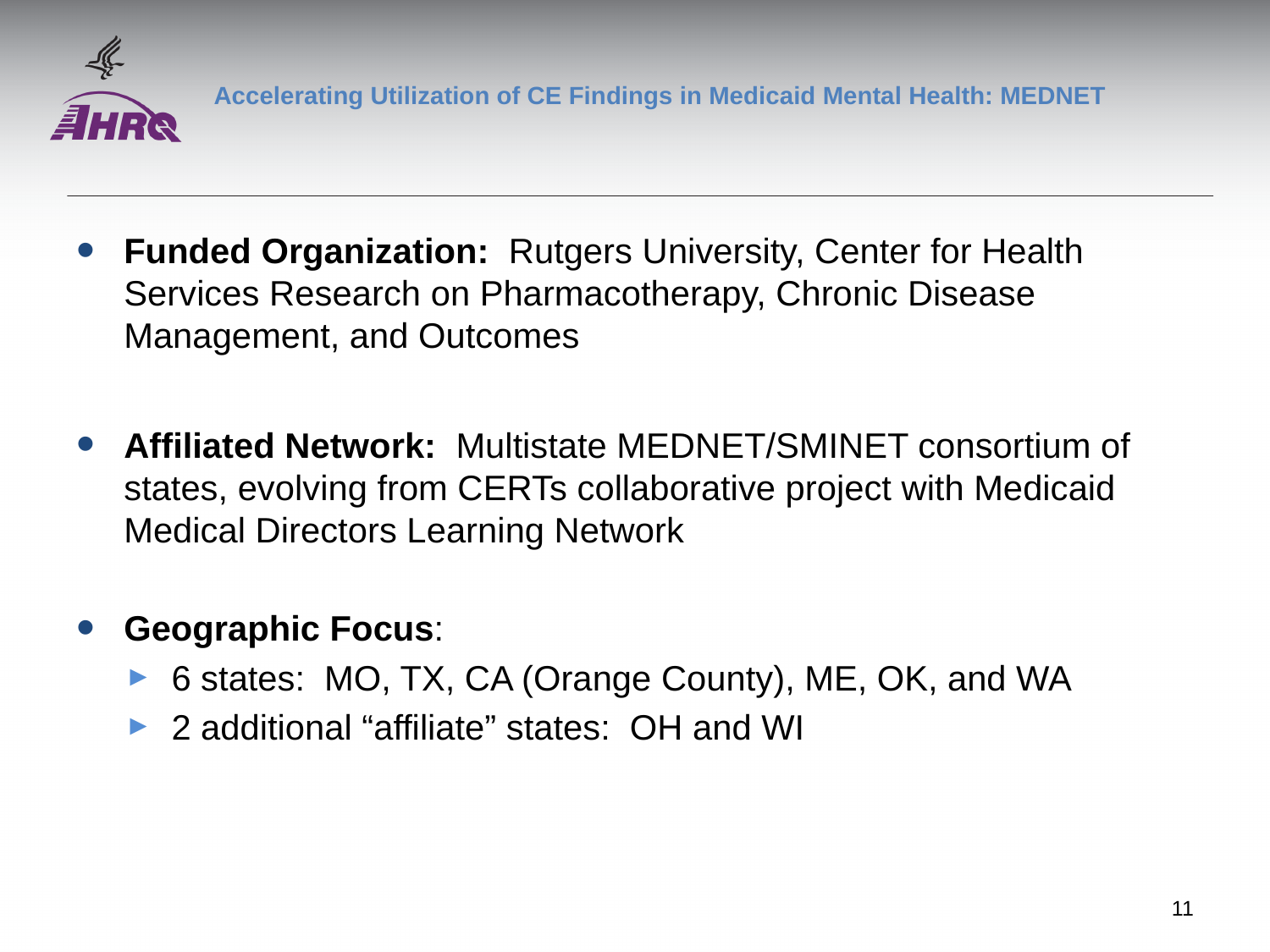

# Accelerating Utilization of CE Findings in Medicaid Mental Health: MEDNET
Funded Organization:  Rutgers University, Center for Health Services Research on Pharmacotherapy, Chronic Disease Management, and Outcomes

Affiliated Network:  Multistate MEDNET/SMINET consortium of states, evolving from CERTs collaborative project with Medicaid Medical Directors Learning Network

Geographic Focus:
6 states:  MO, TX, CA (Orange County), ME, OK, and WA
2 additional “affiliate” states:  OH and WI
11